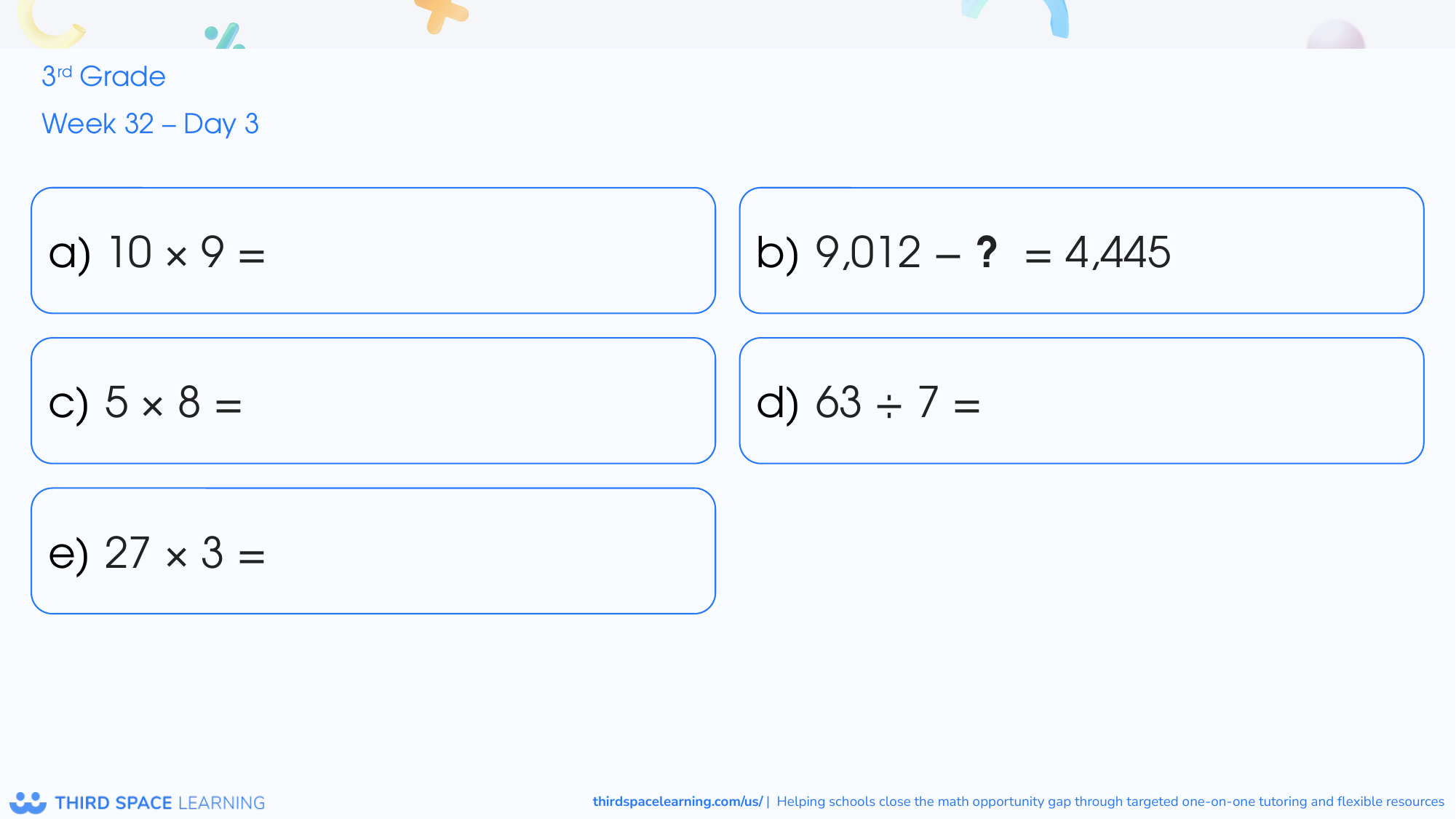

3rd Grade
Week 32 – Day 3
10 × 9 =
9,012 − ?  = 4,445
5 × 8 =
63 ÷ 7 =
27 × 3 =